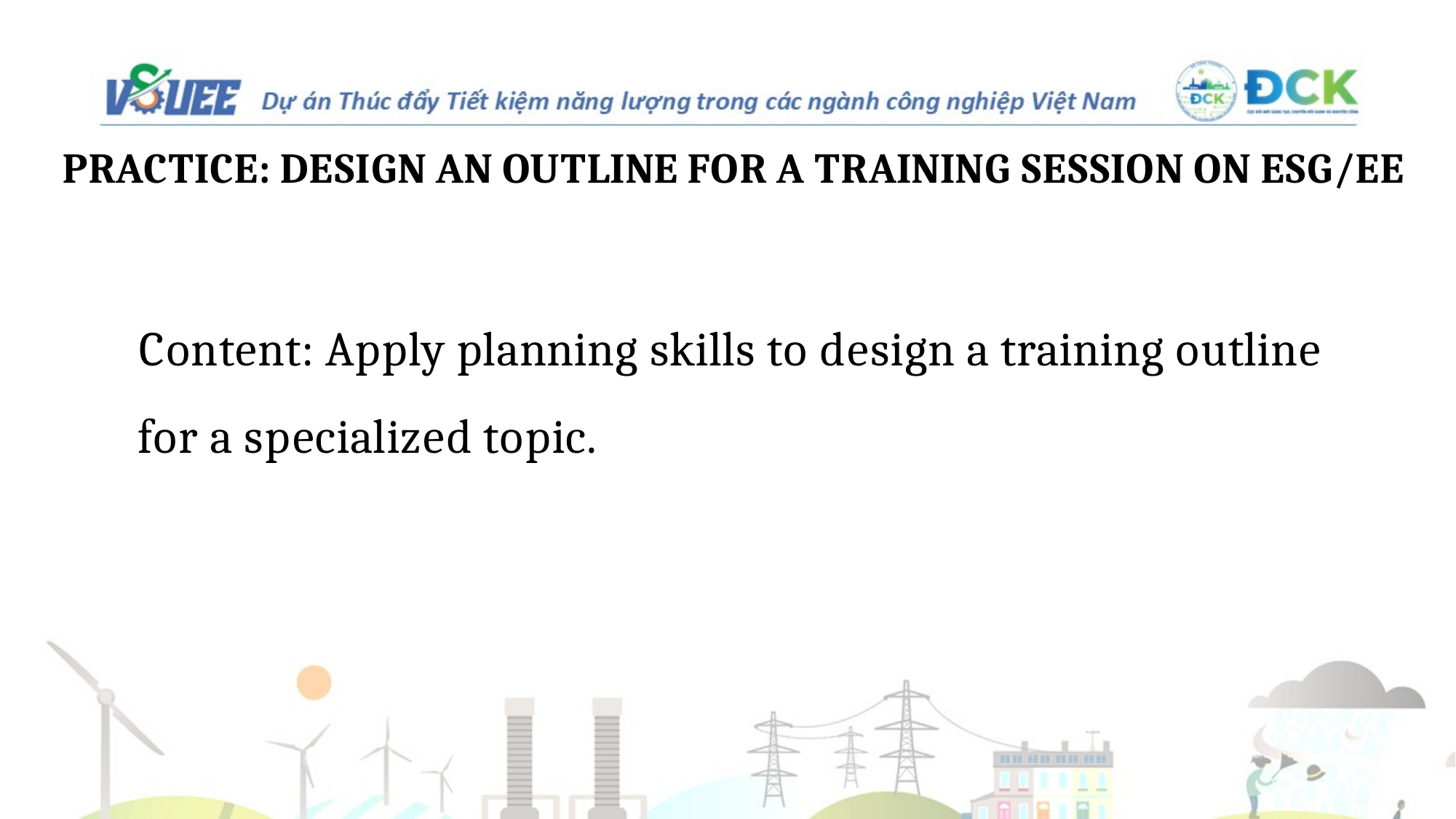

# PRACTICE: Design an outline for a training session on ESG/EE
Content: Apply planning skills to design a training outline for a specialized topic.